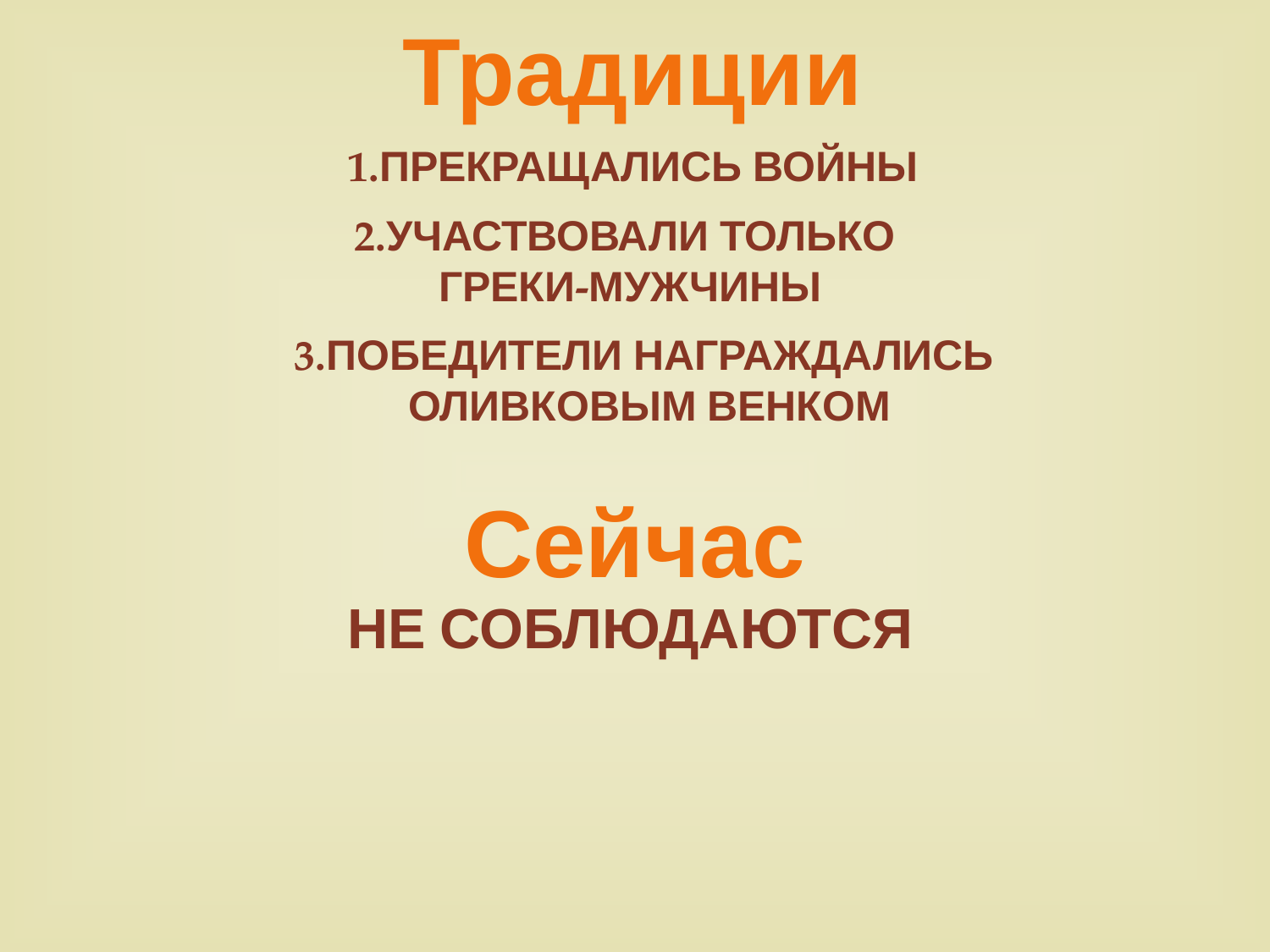

Традиции
1.Прекращались войны
2.Участвовали только
Греки-мужчины
3.ПОБЕДИТЕЛИ НАГРАЖДАЛИСЬ
ОЛИВКОВЫМ ВЕНКОМ
Сейчас
Не соблюдаются